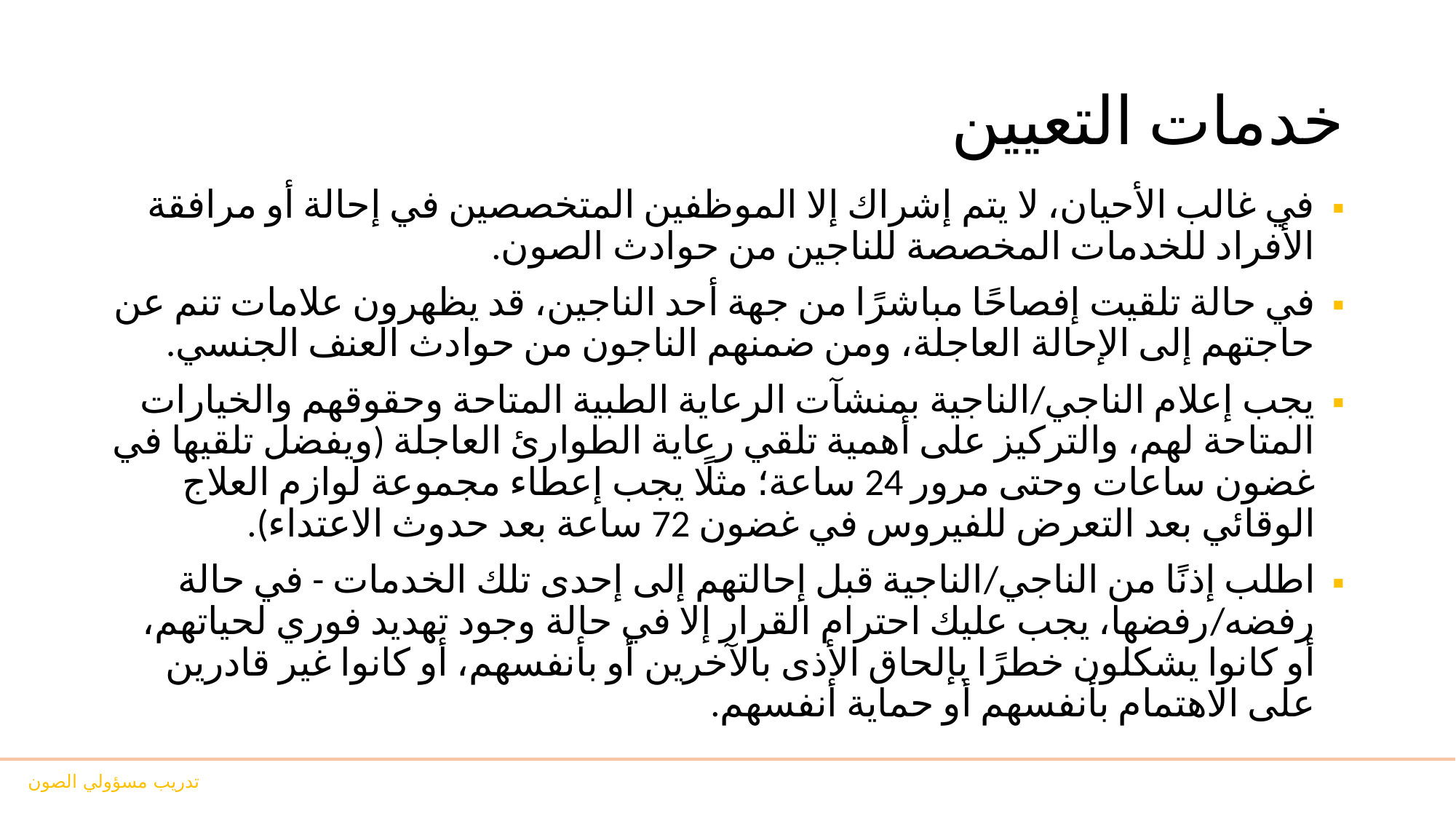

# خدمات التعيين
في غالب الأحيان، لا يتم إشراك إلا الموظفين المتخصصين في إحالة أو مرافقة الأفراد للخدمات المخصصة للناجين من حوادث الصون.
في حالة تلقيت إفصاحًا مباشرًا من جهة أحد الناجين، قد يظهرون علامات تنم عن حاجتهم إلى الإحالة العاجلة، ومن ضمنهم الناجون من حوادث العنف الجنسي.
يجب إعلام الناجي/الناجية بمنشآت الرعاية الطبية المتاحة وحقوقهم والخيارات المتاحة لهم، والتركيز على أهمية تلقي رعاية الطوارئ العاجلة (ويفضل تلقيها في غضون ساعات وحتى مرور 24 ساعة؛ مثلًا يجب إعطاء مجموعة لوازم العلاج الوقائي بعد التعرض للفيروس في غضون 72 ساعة بعد حدوث الاعتداء).
اطلب إذنًا من الناجي/الناجية قبل إحالتهم إلى إحدى تلك الخدمات - في حالة رفضه/رفضها، يجب عليك احترام القرار إلا في حالة وجود تهديد فوري لحياتهم، أو كانوا يشكلون خطرًا بإلحاق الأذى بالآخرين أو بأنفسهم، أو كانوا غير قادرين على الاهتمام بأنفسهم أو حماية أنفسهم.

تدريب مسؤولي الصون